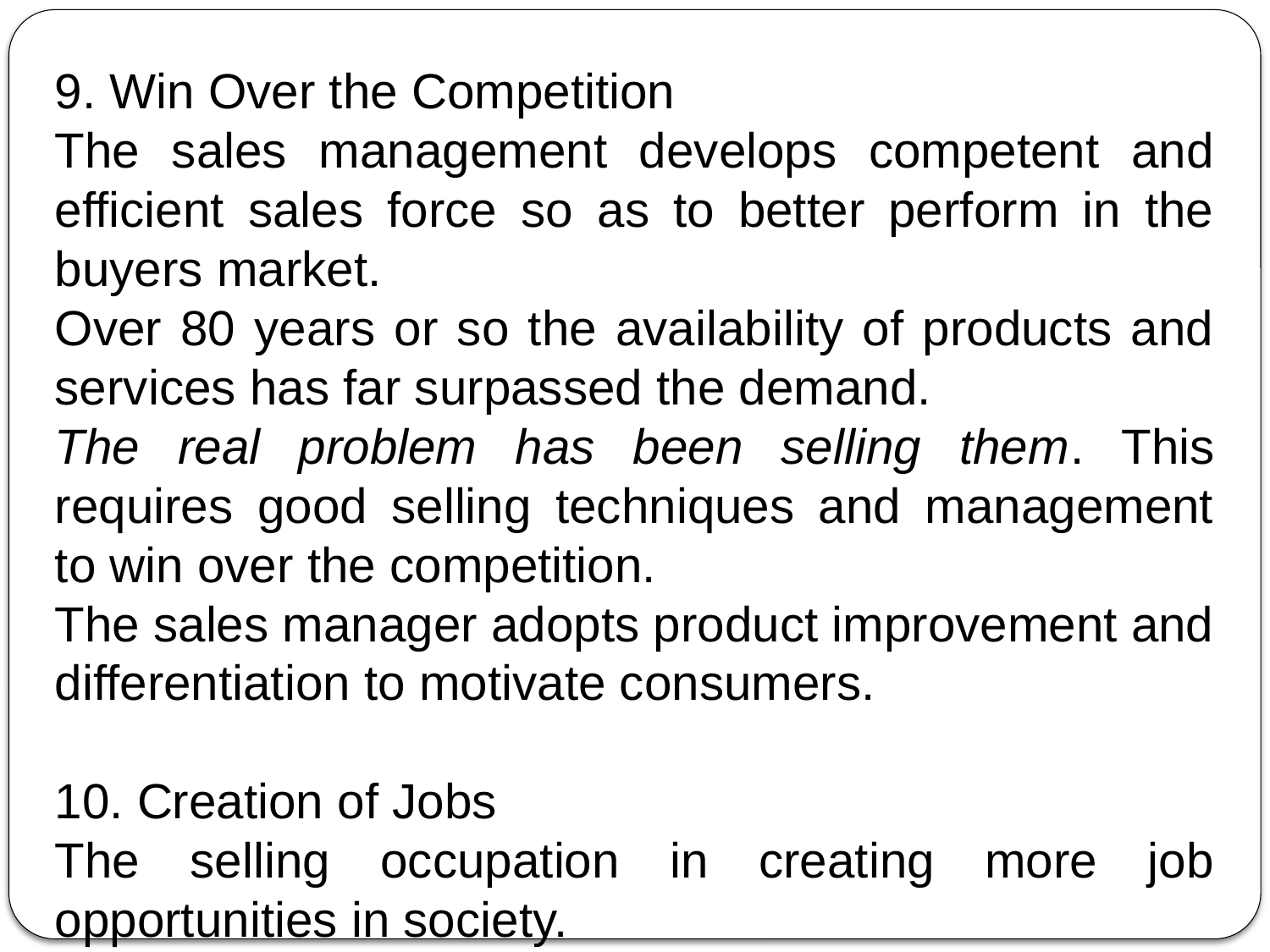

9. Win Over the Competition
The sales management develops competent and efficient sales force so as to better perform in the buyers market.
Over 80 years or so the availability of products and services has far surpassed the demand.
The real problem has been selling them. This requires good selling techniques and management to win over the competition.
The sales manager adopts product improvement and differentiation to motivate consumers.

10. Creation of Jobs
The selling occupation in creating more job opportunities in society.